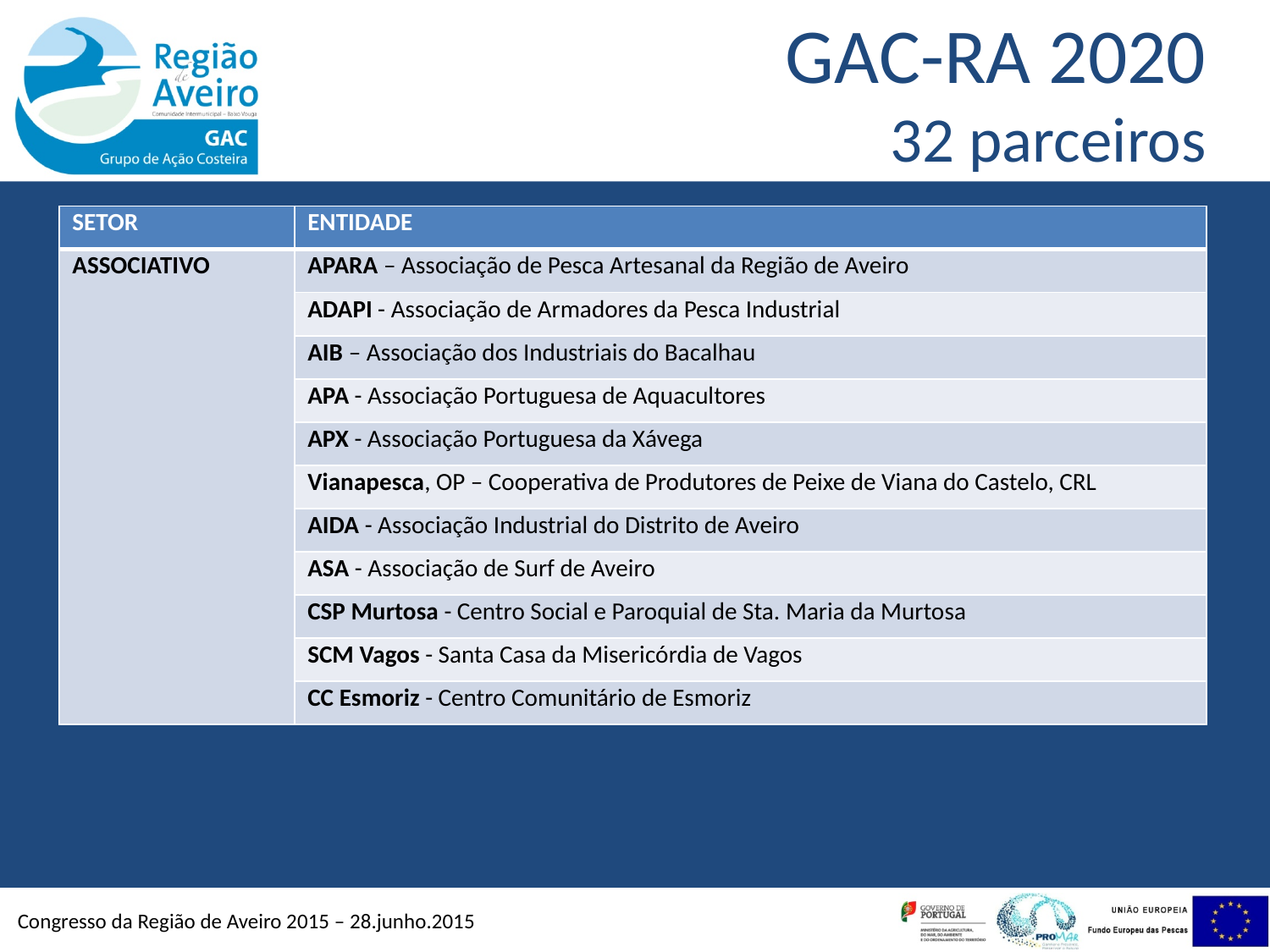

GAC-RA 2020
32 parceiros
| SETOR | ENTIDADE |
| --- | --- |
| ASSOCIATIVO | APARA – Associação de Pesca Artesanal da Região de Aveiro |
|  | ADAPI - Associação de Armadores da Pesca Industrial |
|  | AIB – Associação dos Industriais do Bacalhau |
|  | APA - Associação Portuguesa de Aquacultores |
|  | APX - Associação Portuguesa da Xávega |
|  | Vianapesca, OP – Cooperativa de Produtores de Peixe de Viana do Castelo, CRL |
|  | AIDA - Associação Industrial do Distrito de Aveiro |
|  | ASA - Associação de Surf de Aveiro |
|  | CSP Murtosa - Centro Social e Paroquial de Sta. Maria da Murtosa |
|  | SCM Vagos - Santa Casa da Misericórdia de Vagos |
|  | CC Esmoriz - Centro Comunitário de Esmoriz |
Congresso da Região de Aveiro 2015 – 28.junho.2015